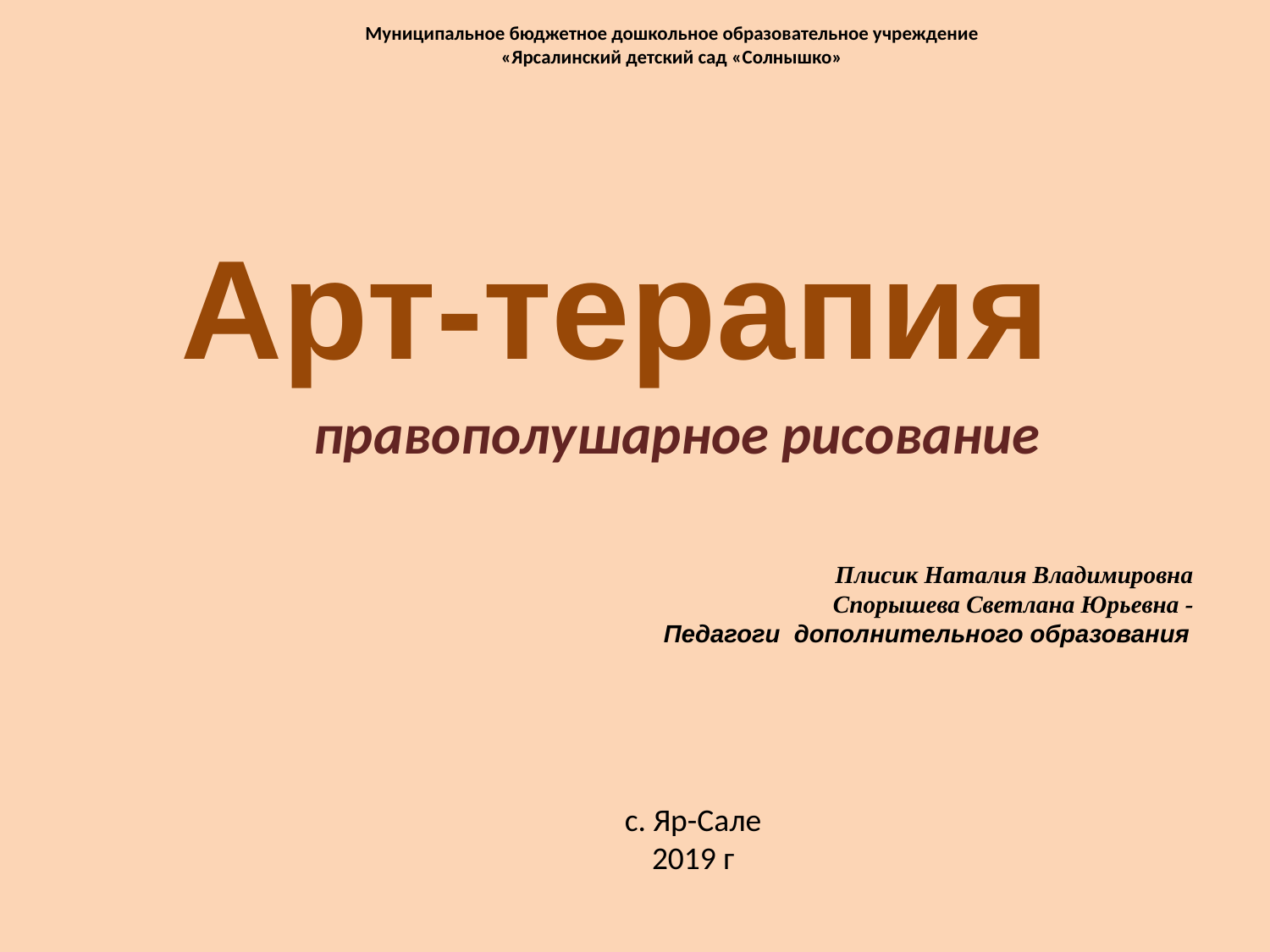

Муниципальное бюджетное дошкольное образовательное учреждение
«Ярсалинский детский сад «Солнышко»

# Арт-терапия
правополушарное рисование

Плисик Наталия Владимировна
Спорышева Светлана Юрьевна -
 Педагоги  дополнительного образования
с. Яр-Сале
2019 г